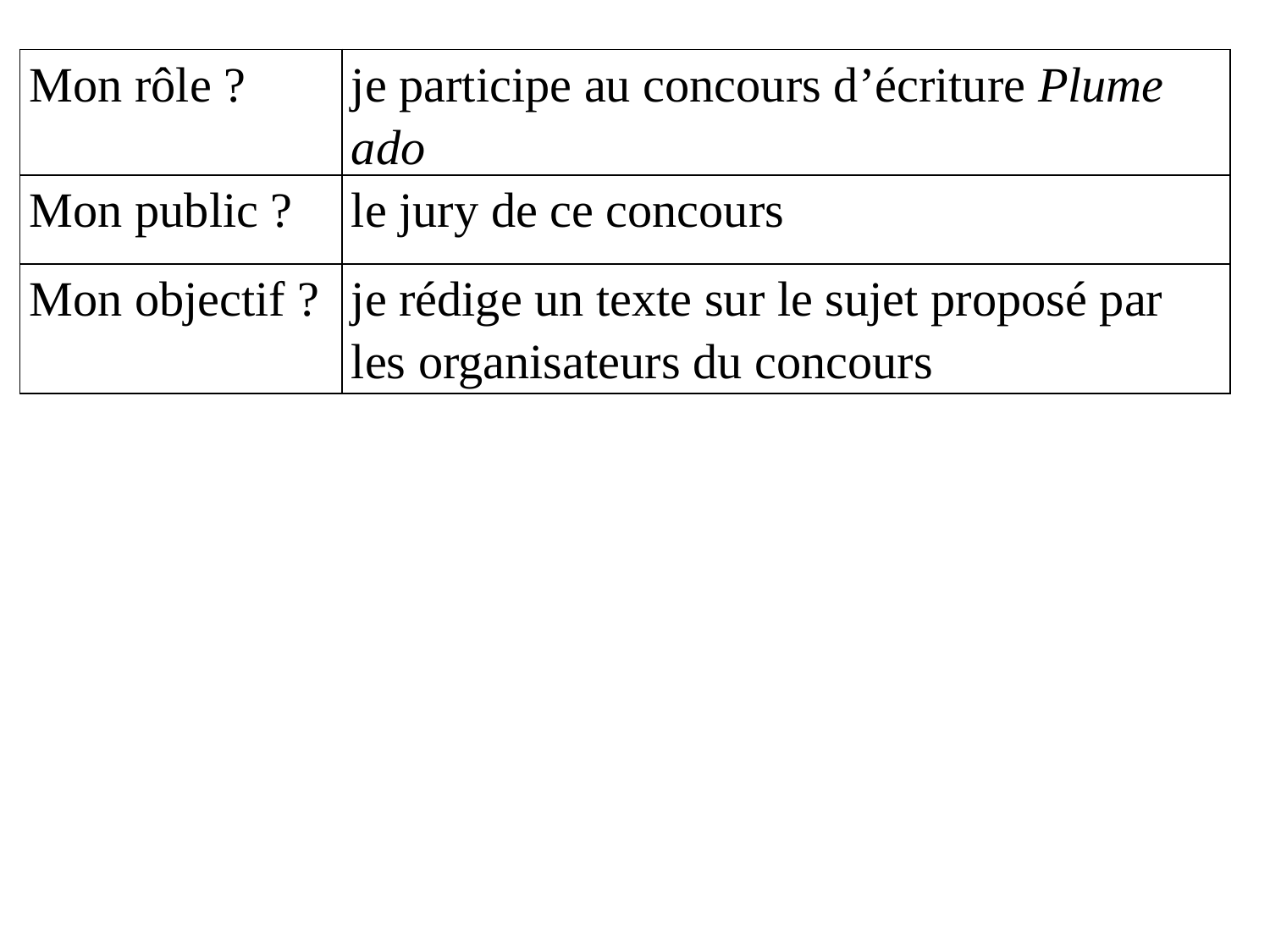

| Mon rôle ? | je participe au concours d’écriture Plume ado |
| --- | --- |
| Mon public ? | le jury de ce concours |
| Mon objectif ? | je rédige un texte sur le sujet proposé par les organisateurs du concours |